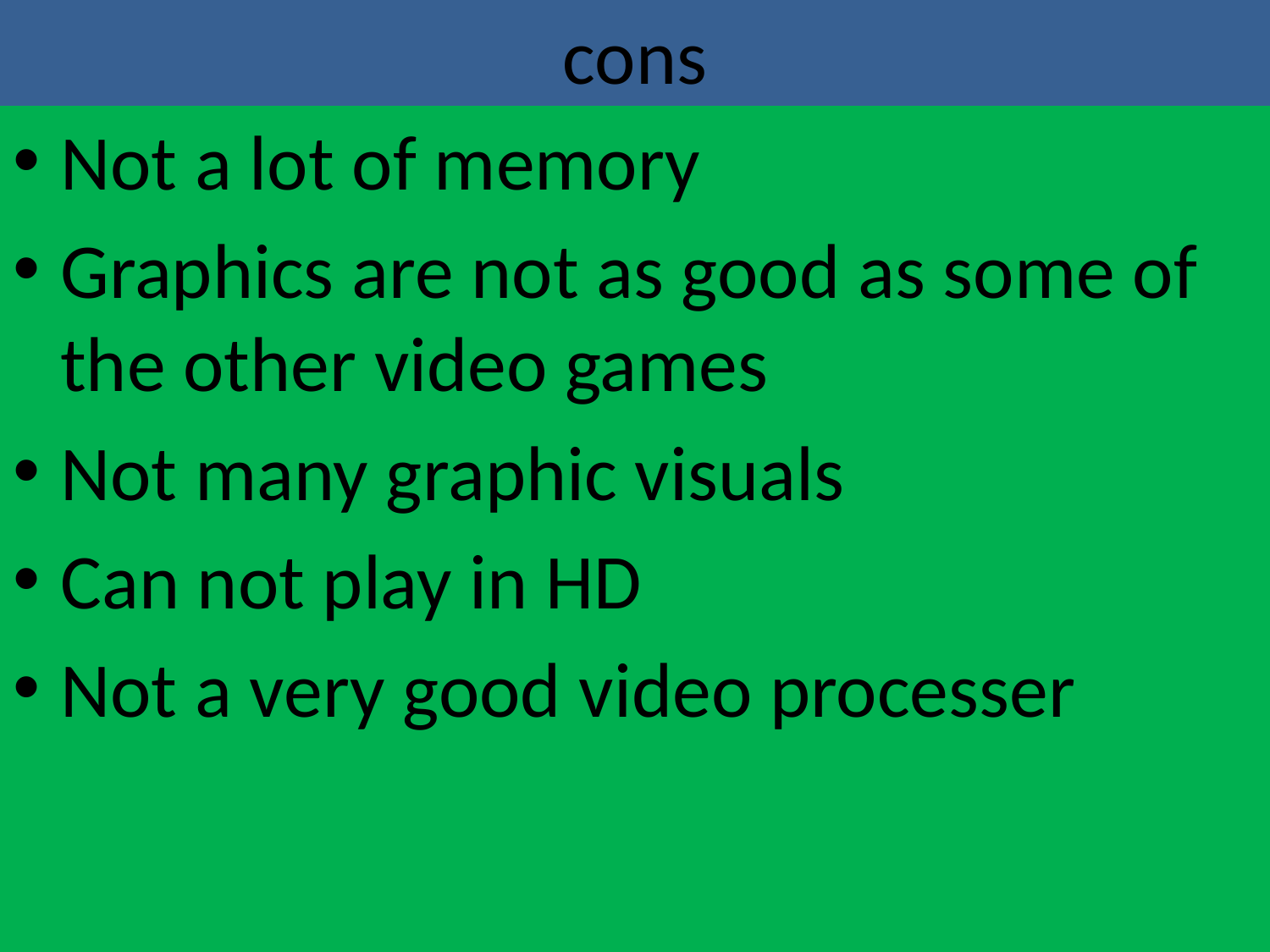

# cons
Not a lot of memory
Graphics are not as good as some of the other video games
Not many graphic visuals
Can not play in HD
Not a very good video processer